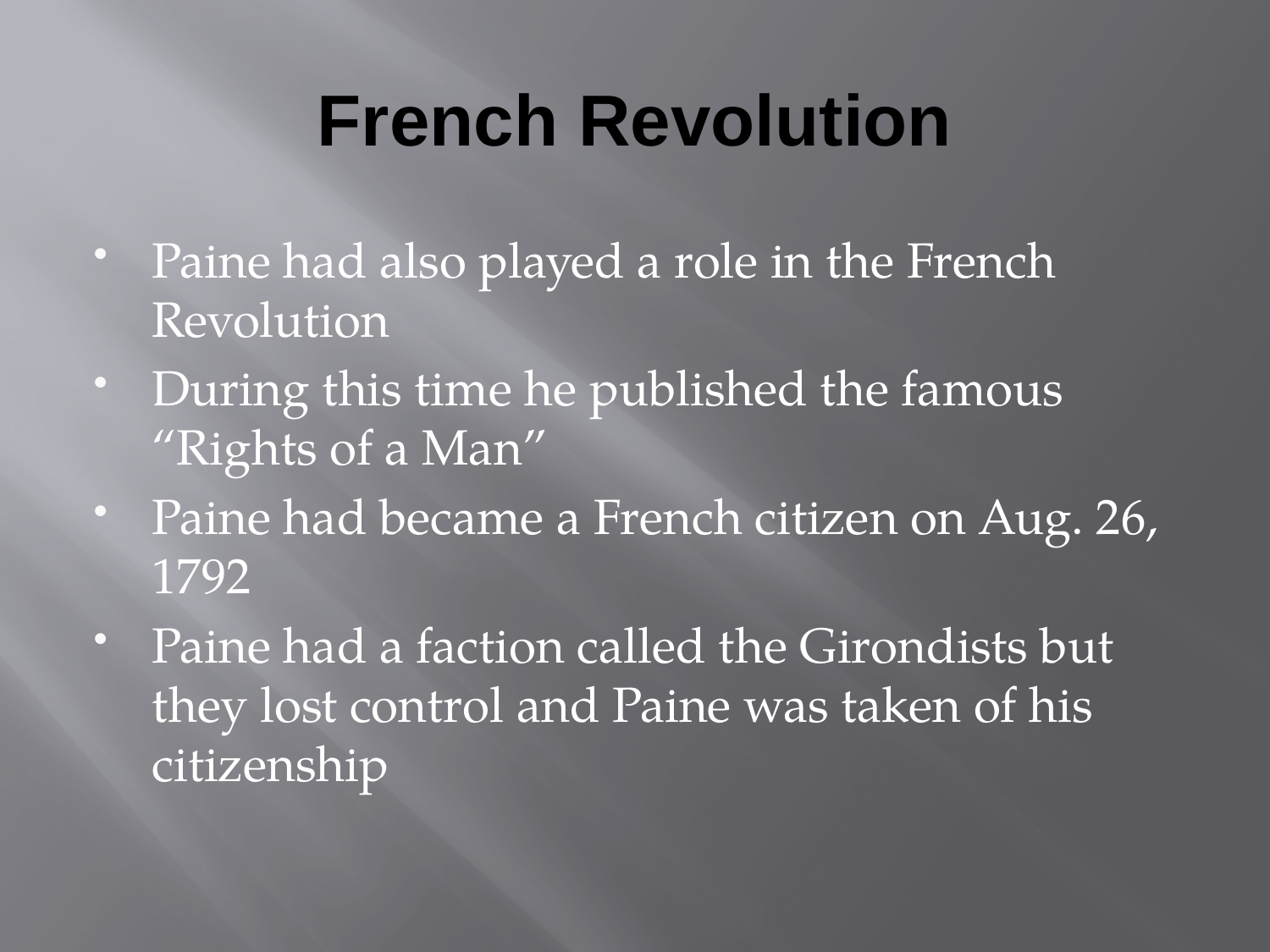

# French Revolution
Paine had also played a role in the French Revolution
During this time he published the famous “Rights of a Man”
Paine had became a French citizen on Aug. 26, 1792
Paine had a faction called the Girondists but they lost control and Paine was taken of his citizenship